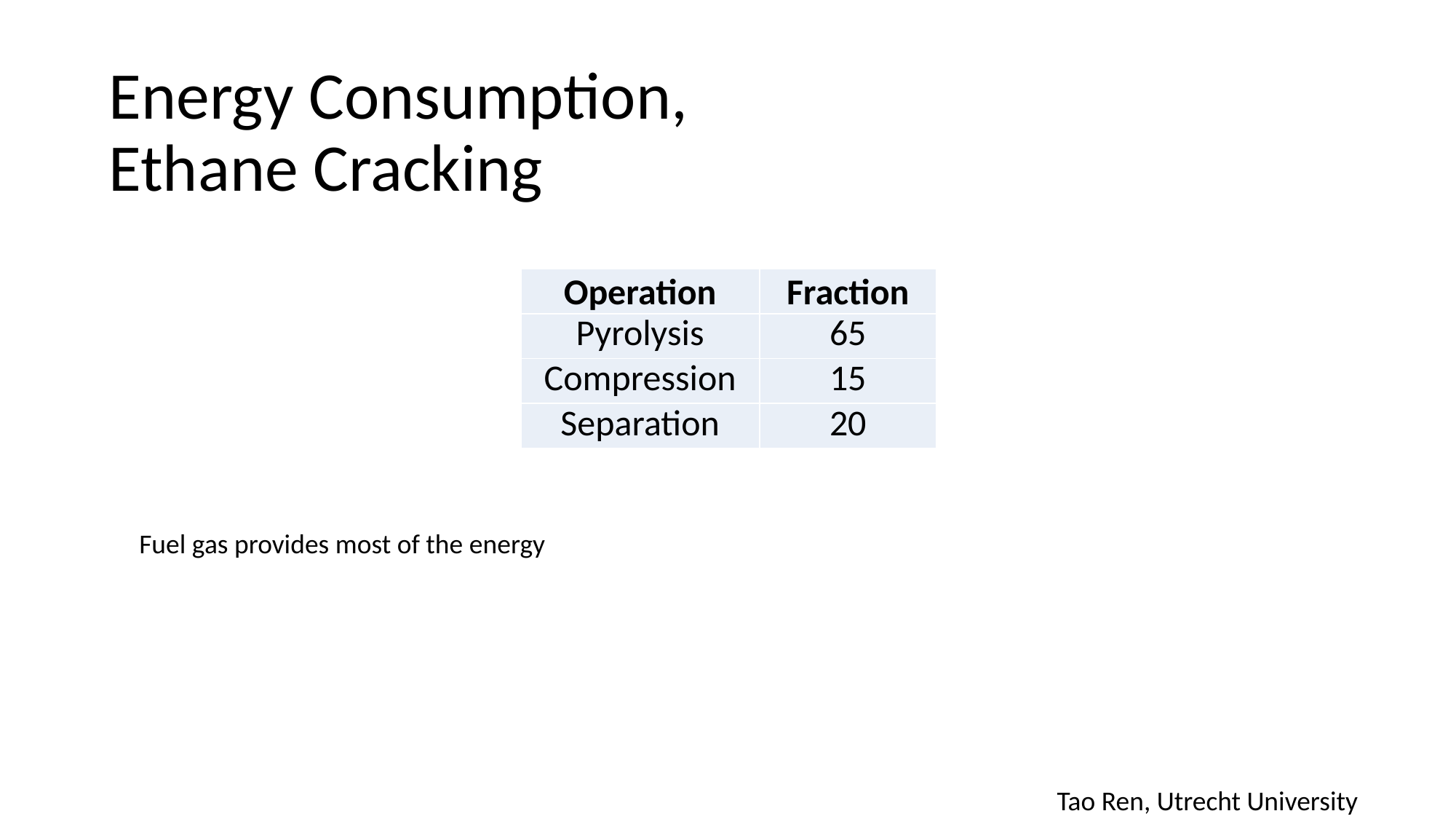

# Energy Consumption, Ethane Cracking
| Operation | Fraction |
| --- | --- |
| Pyrolysis | 65 |
| Compression | 15 |
| Separation | 20 |
Fuel gas provides most of the energy
Tao Ren, Utrecht University